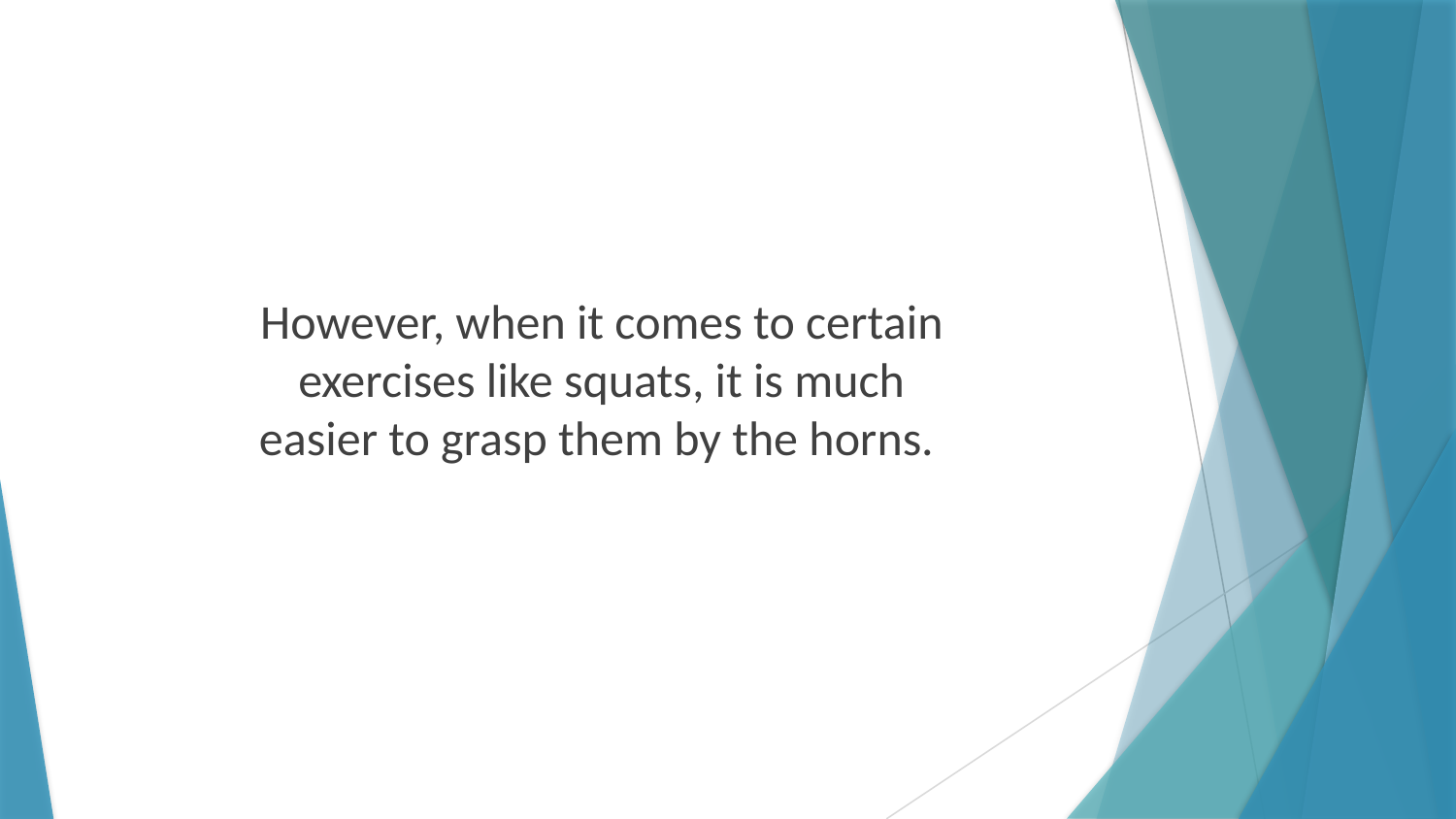

However, when it comes to certain exercises like squats, it is much easier to grasp them by the horns.